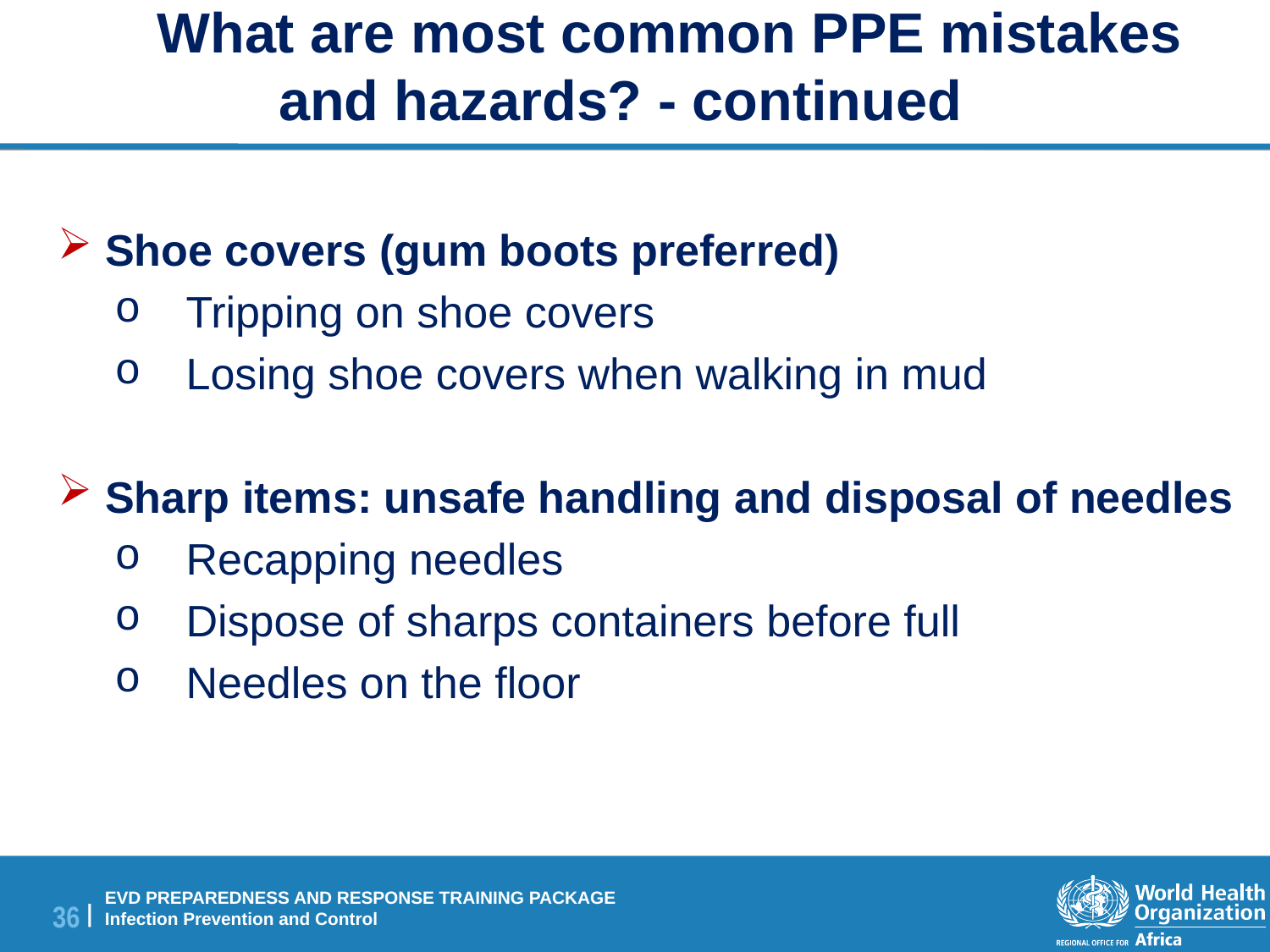

# What are most common PPE mistakes and hazards? - continued
Shoe covers (gum boots preferred)
Tripping on shoe covers
Losing shoe covers when walking in mud

Sharp items: unsafe handling and disposal of needles
Recapping needles
Dispose of sharps containers before full
Needles on the floor